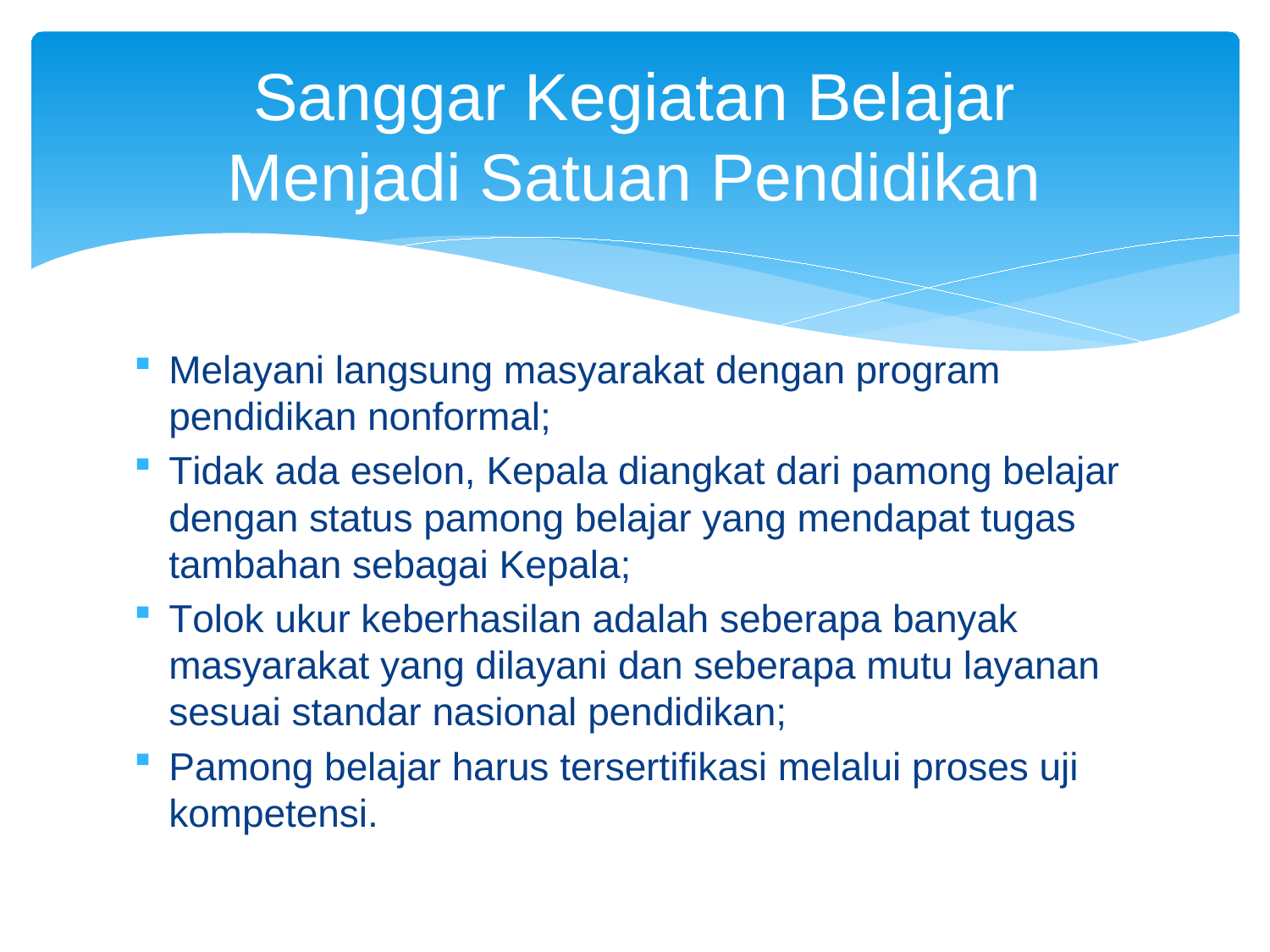

# Sanggar Kegiatan Belajar Menjadi Satuan Pendidikan
Melayani langsung masyarakat dengan program pendidikan nonformal;
Tidak ada eselon, Kepala diangkat dari pamong belajar dengan status pamong belajar yang mendapat tugas tambahan sebagai Kepala;
Tolok ukur keberhasilan adalah seberapa banyak masyarakat yang dilayani dan seberapa mutu layanan sesuai standar nasional pendidikan;
Pamong belajar harus tersertifikasi melalui proses uji kompetensi.